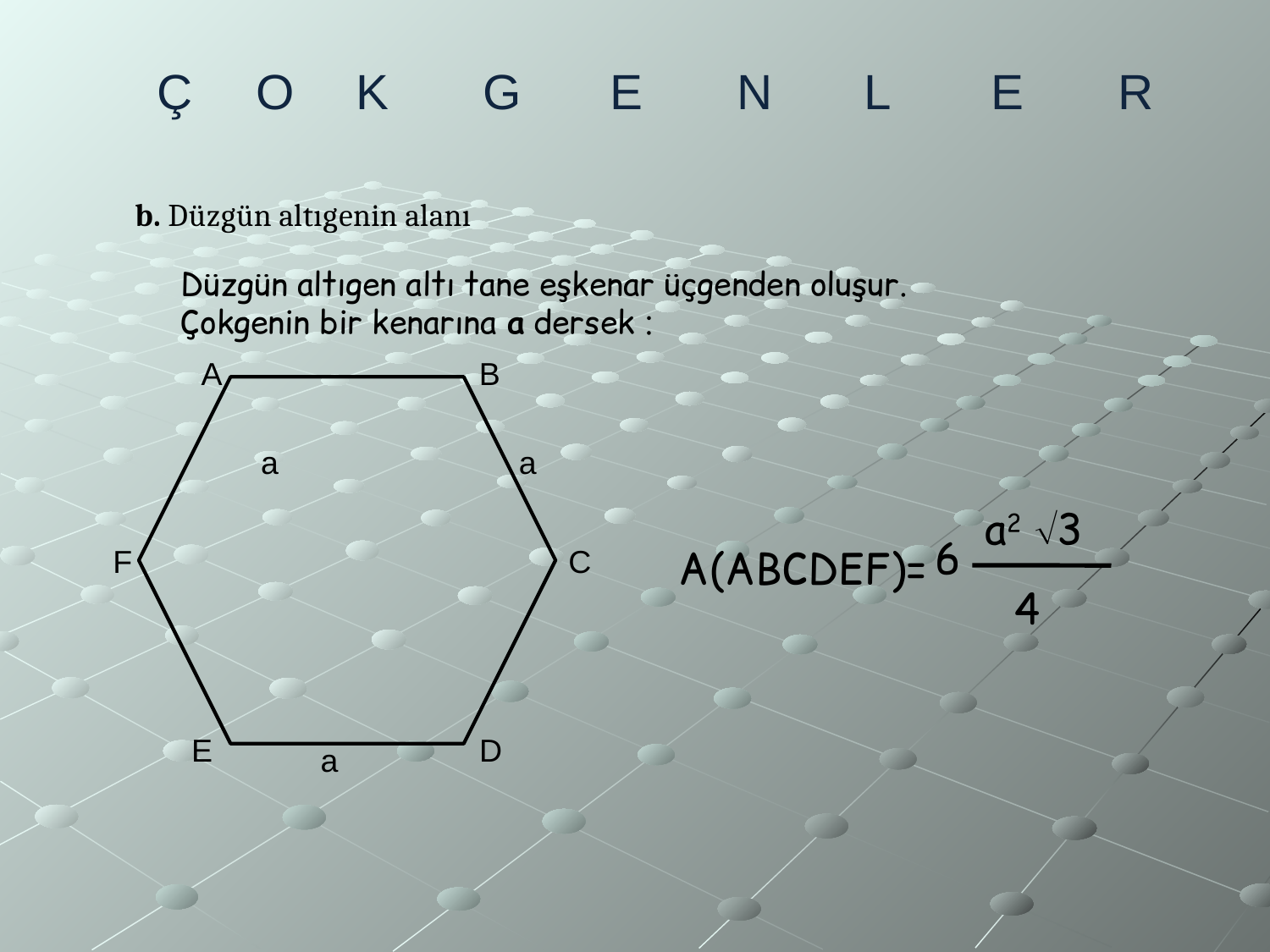

Ç	  O   	K	G	E	N	L	E	R

b. Düzgün altıgenin alanı
Düzgün altıgen altı tane eşkenar üçgenden oluşur. Çokgenin bir kenarına a dersek :

A
B

a
a
a2 √3
6
F
C
A(ABCDEF)=
4
E
D
a